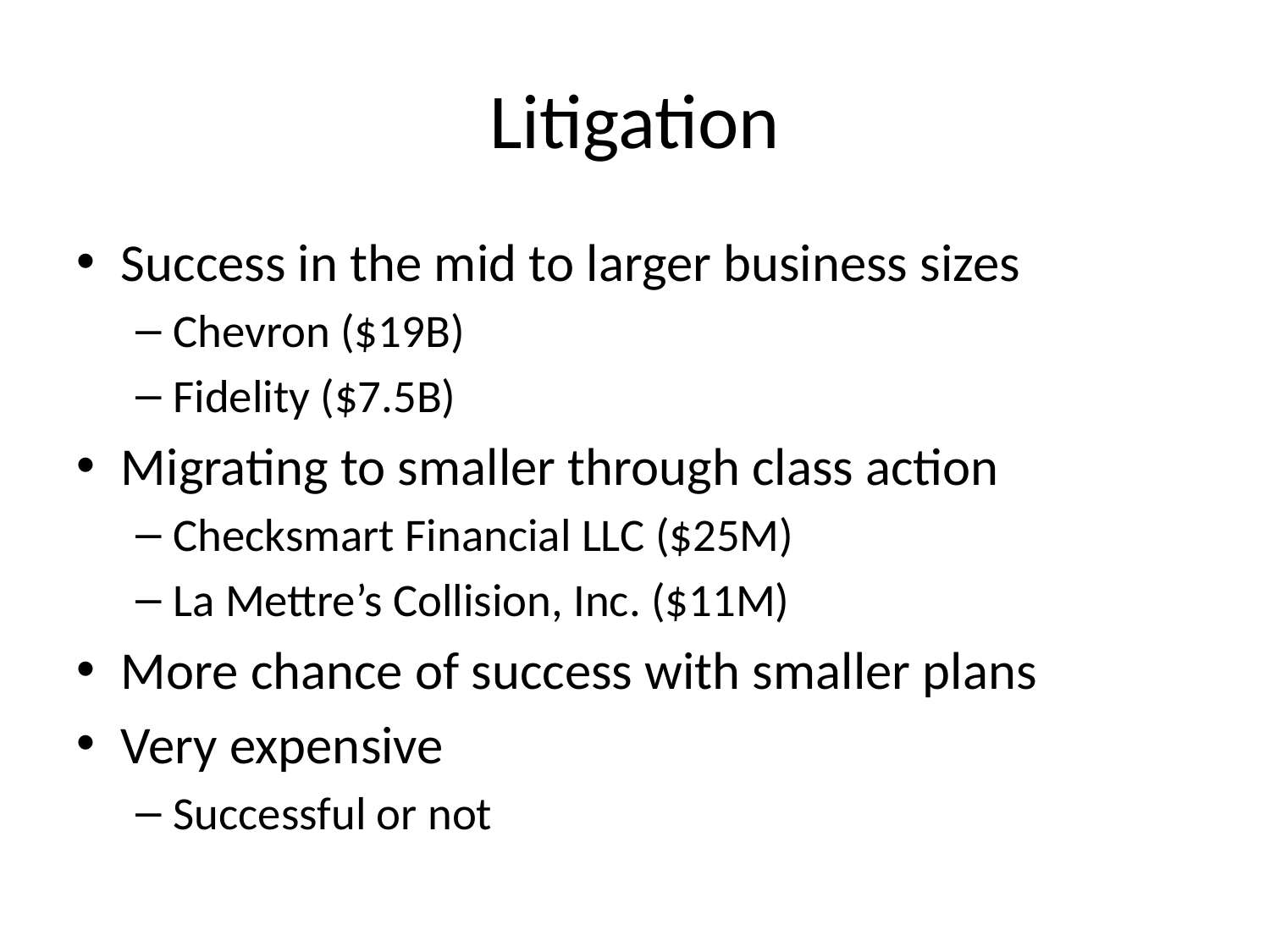

# Litigation
Success in the mid to larger business sizes
Chevron ($19B)
Fidelity ($7.5B)
Migrating to smaller through class action
Checksmart Financial LLC ($25M)
La Mettre’s Collision, Inc. ($11M)
More chance of success with smaller plans
Very expensive
Successful or not